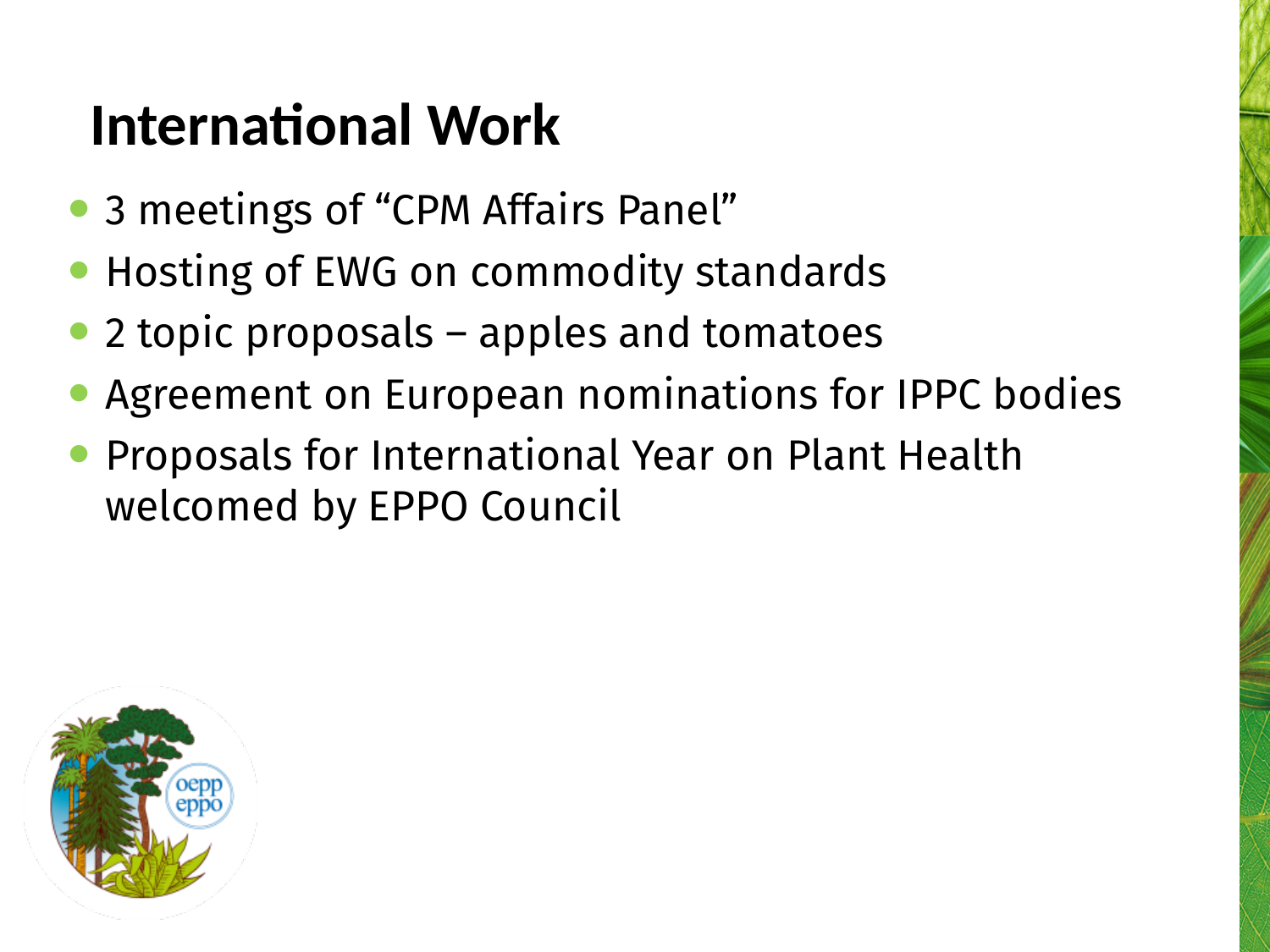

# International Work
3 meetings of “CPM Affairs Panel”
Hosting of EWG on commodity standards
2 topic proposals – apples and tomatoes
Agreement on European nominations for IPPC bodies
Proposals for International Year on Plant Health welcomed by EPPO Council